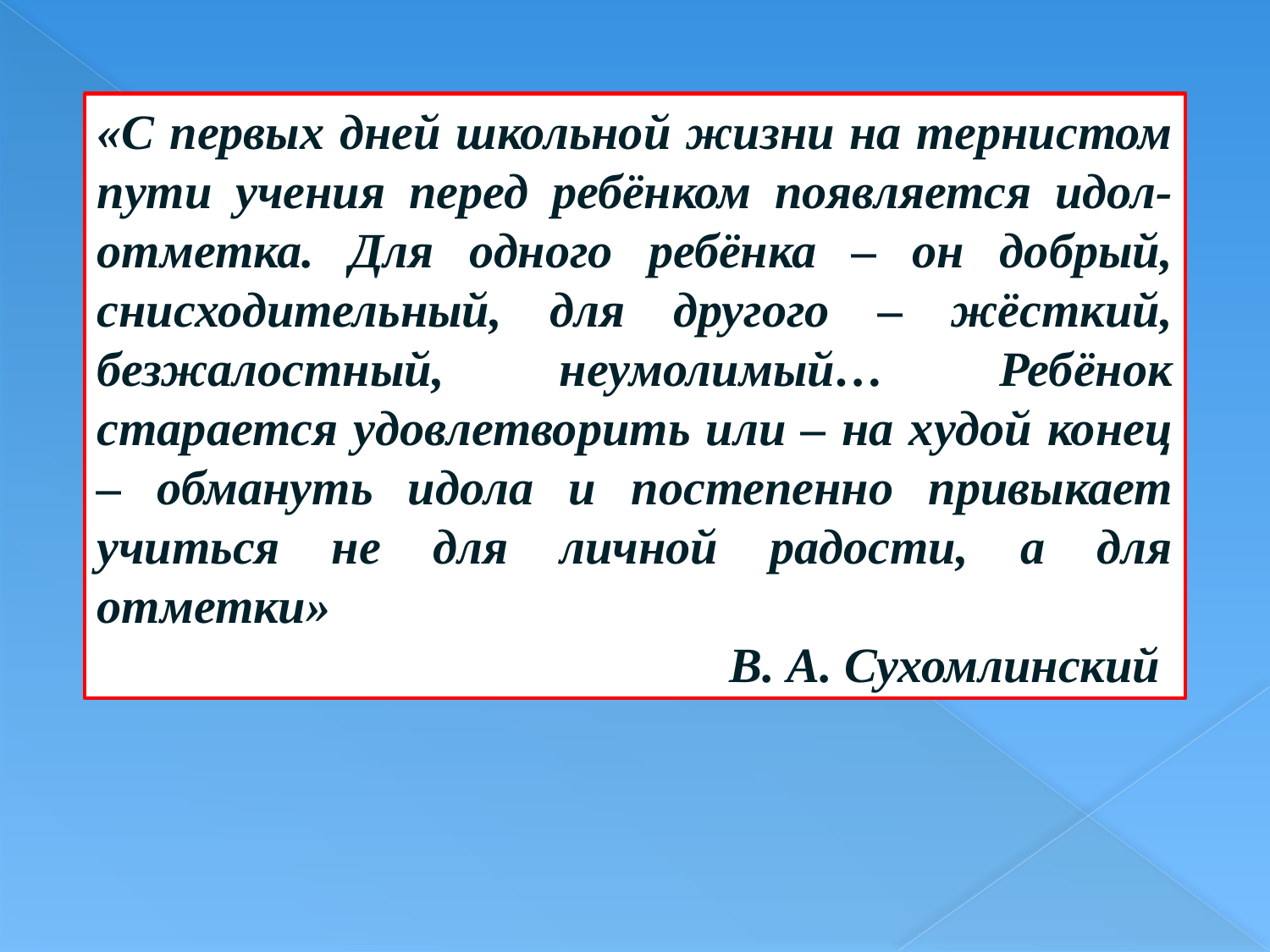

«С первых дней школьной жизни на тернистом пути учения перед ребёнком появляется идол- отметка. Для одного ребёнка – он добрый, снисходительный, для другого – жёсткий, безжалостный, неумолимый… Ребёнок старается удовлетворить или – на худой конец – обмануть идола и постепенно привыкает учиться не для личной радости, а для отметки»
В. А. Сухомлинский